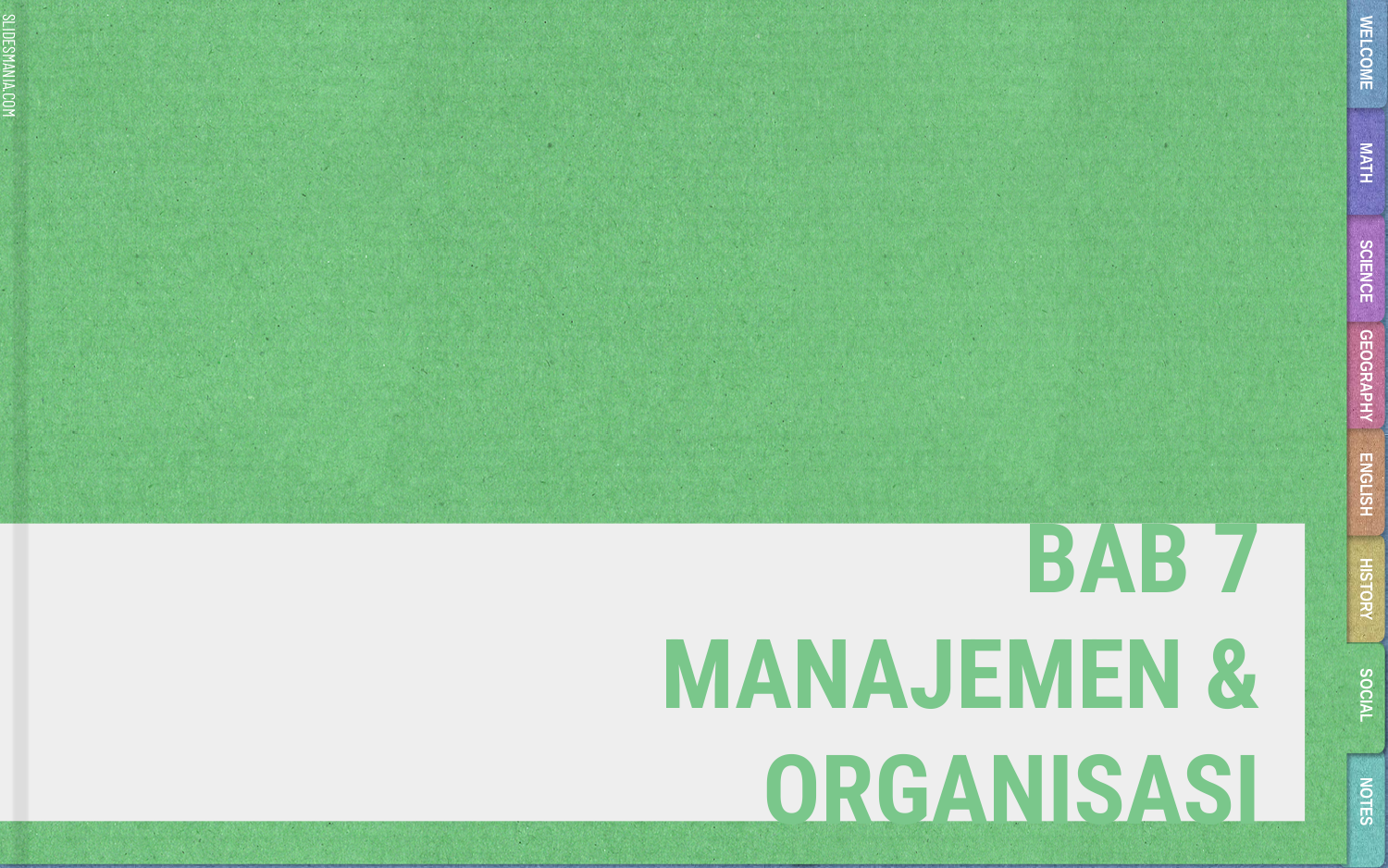

WELCOME
MATH
SCIENCE
GEOGRAPHY
ENGLISH
# BAB 7 MANAJEMEN & ORGANISASI
HISTORY
SOCIAL
NOTES